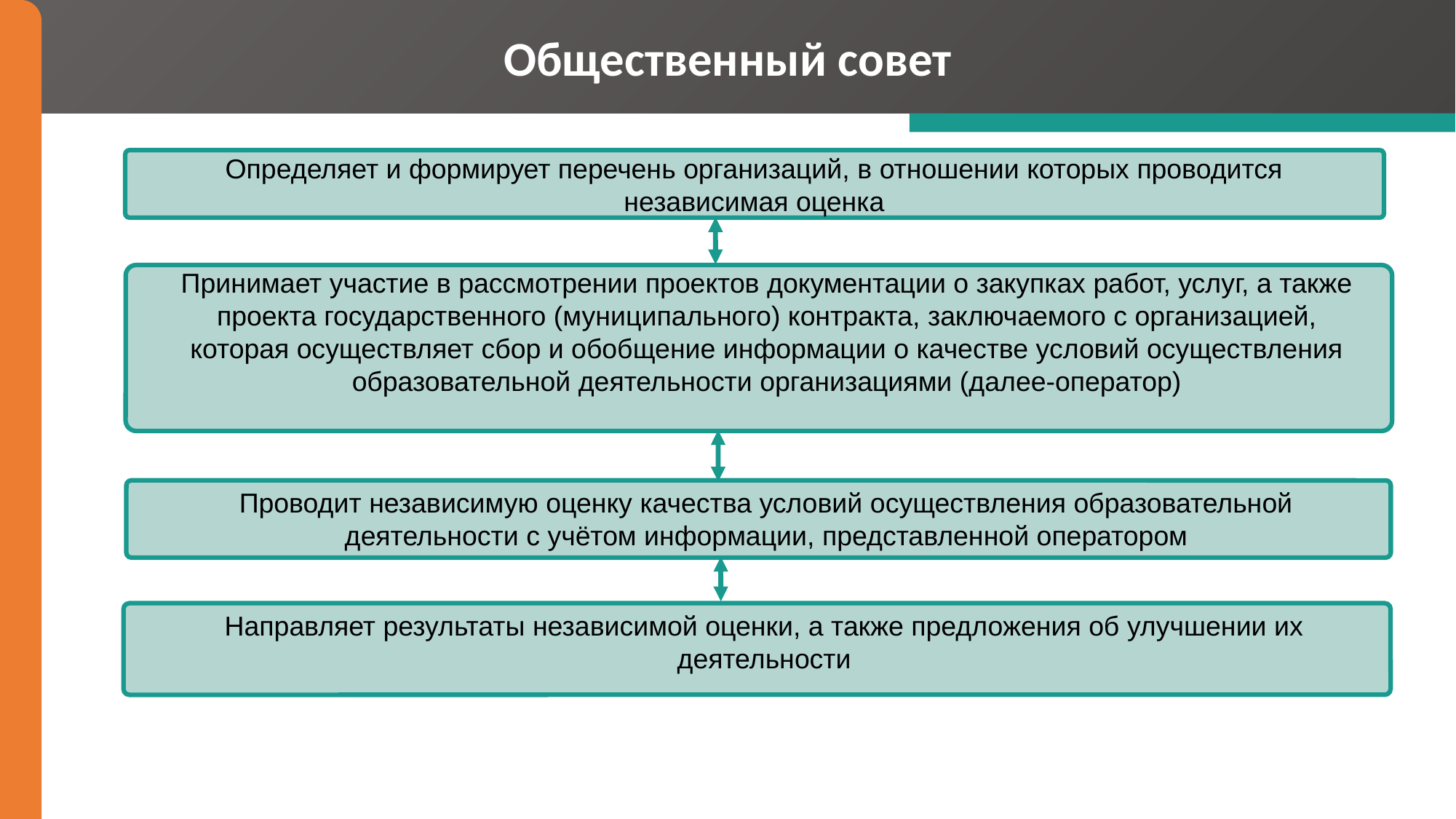

Общественный совет

Определяет и формирует перечень организаций, в отношении которых проводится независимая оценка

Принимает участие в рассмотрении проектов документации о закупках работ, услуг, а также проекта государственного (муниципального) контракта, заключаемого с организацией, которая осуществляет сбор и обобщение информации о качестве условий осуществления образовательной деятельности организациями (далее-оператор)

Проводит независимую оценку качества условий осуществления образовательной деятельности с учётом информации, представленной оператором

Направляет результаты независимой оценки, а также предложения об улучшении их деятельности